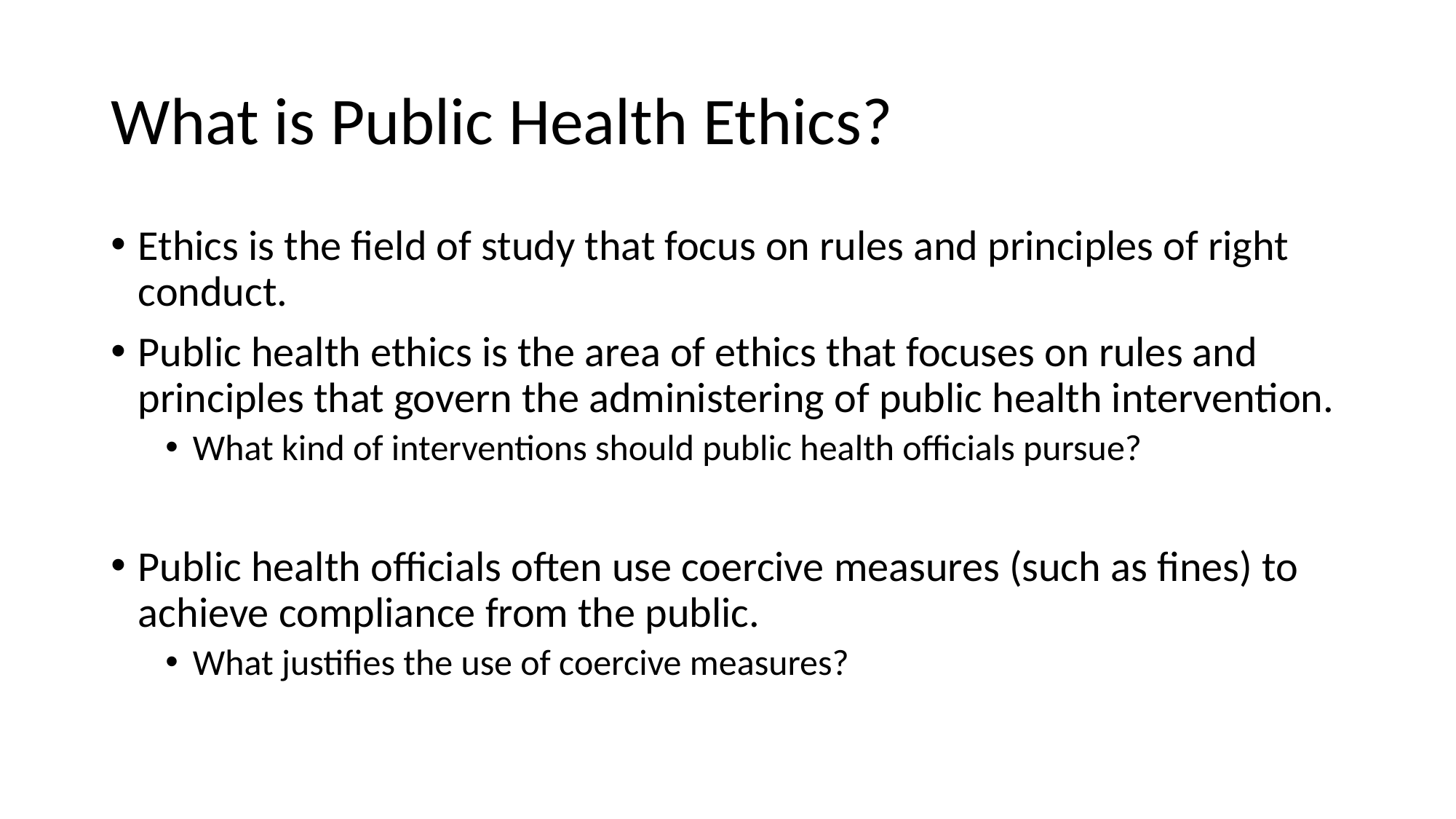

# What is Public Health Ethics?
Ethics is the field of study that focus on rules and principles of right conduct.
Public health ethics is the area of ethics that focuses on rules and principles that govern the administering of public health intervention.
What kind of interventions should public health officials pursue?

Public health officials often use coercive measures (such as fines) to achieve compliance from the public.
What justifies the use of coercive measures?